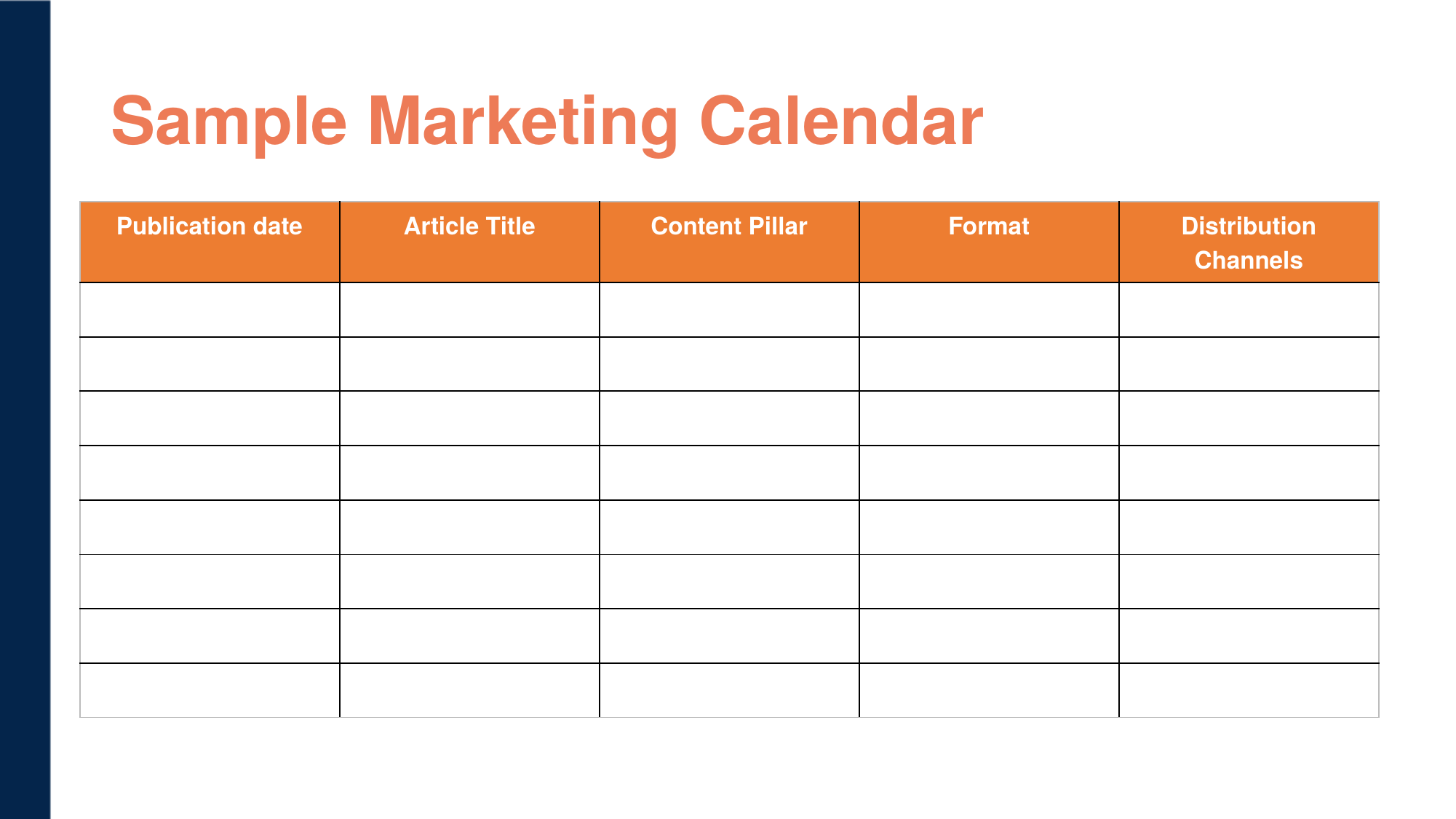

# Sample Marketing Calendar
| Publication date | Article Title | Content Pillar | Format | Distribution Channels |
| --- | --- | --- | --- | --- |
|  |  |  |  |  |
|  |  |  |  |  |
|  |  |  |  |  |
|  |  |  |  |  |
|  |  |  |  |  |
|  |  |  |  |  |
|  |  |  |  |  |
|  |  |  |  |  |